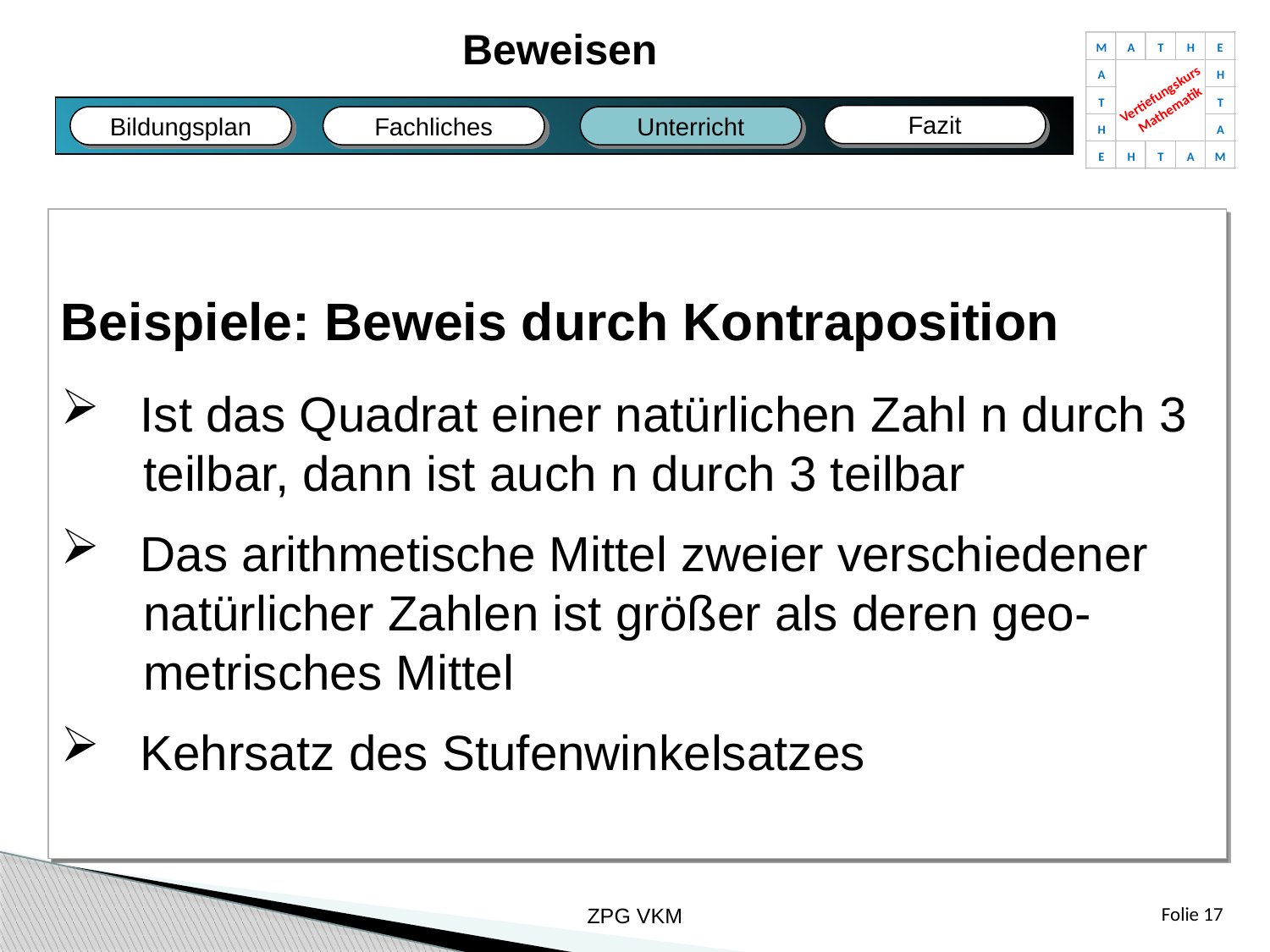

Beweisen

M
A
T
H
E

A
H
Vertiefungskurs
Mathematik

T
T

H
A

E
H
T
A
M

Fazit
Fachliches
Bildungsplan
Unterricht
Fazit
Bildungsplan
Fachliches
Unterricht
Beispiele: Beweis durch Kontraposition
Ist das Quadrat einer natürlichen Zahl n durch 3
      teilbar, dann ist auch n durch 3 teilbar
Das arithmetische Mittel zweier verschiedener
      natürlicher Zahlen ist größer als deren geo-
      metrisches Mittel
Kehrsatz des Stufenwinkelsatzes

ZPG VKM
Folie 17